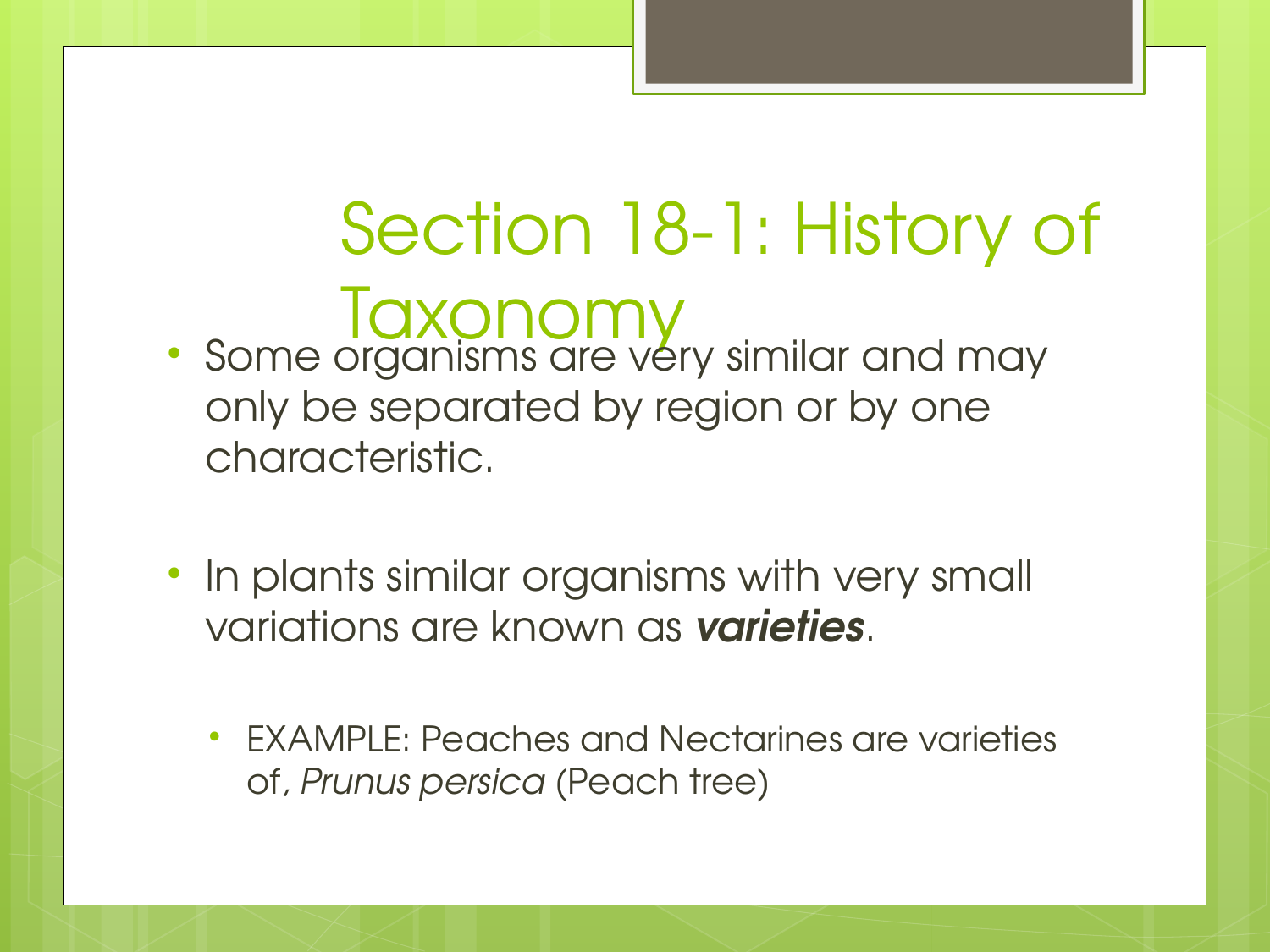

# Section 18-1: History of Taxonomy
Some organisms are very similar and may only be separated by region or by one characteristic.

In plants similar organisms with very small variations are known as varieties.

EXAMPLE: Peaches and Nectarines are varieties of, Prunus persica (Peach tree)